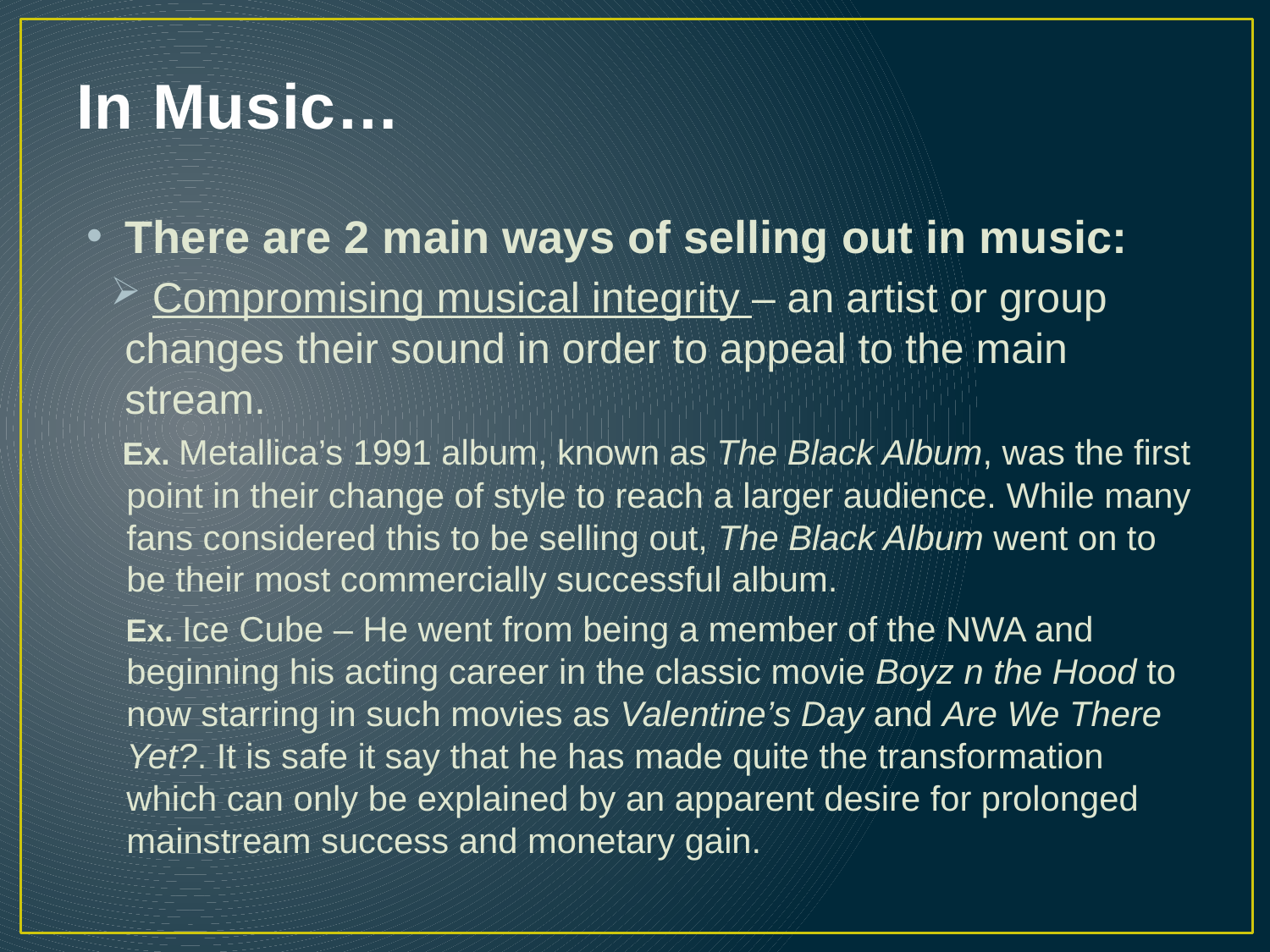

# In Music…
There are 2 main ways of selling out in music:
 Compromising musical integrity – an artist or group changes their sound in order to appeal to the main stream.
    Ex. Metallica’s 1991 album, known as The Black Album, was the first point in their change of style to reach a larger audience. While many fans considered this to be selling out, The Black Album went on to be their most commercially successful album.
    Ex. Ice Cube – He went from being a member of the NWA and beginning his acting career in the classic movie Boyz n the Hood to now starring in such movies as Valentine’s Day and Are We There Yet?. It is safe it say that he has made quite the transformation which can only be explained by an apparent desire for prolonged mainstream success and monetary gain.